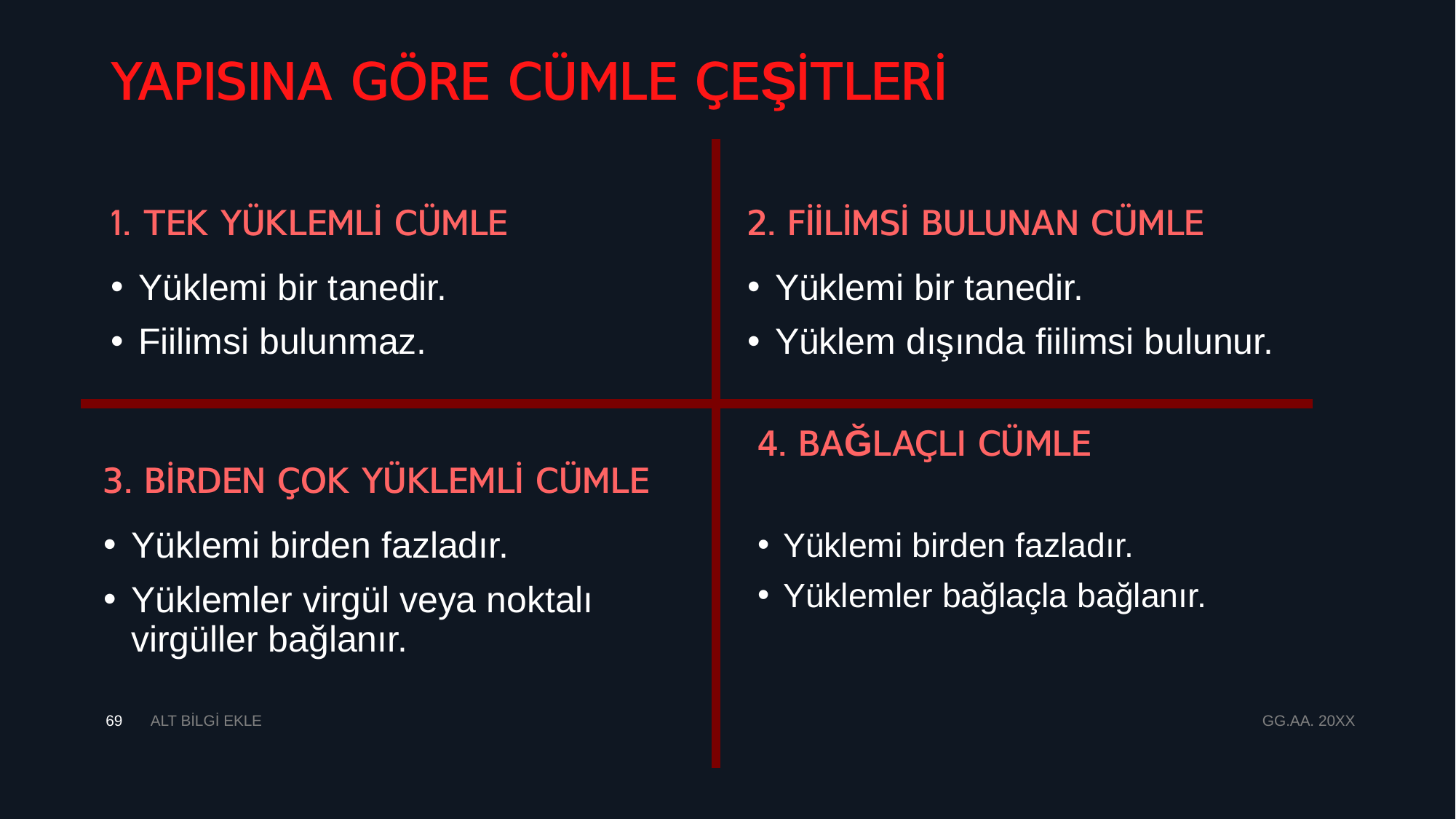

# YAPISINA GÖRE CÜMLE ÇEŞİTLERİ
1. TEK YÜKLEMLİ CÜMLE
2. FİİLİMSİ BULUNAN CÜMLE
Yüklemi bir tanedir.
Fiilimsi bulunmaz.
Yüklemi bir tanedir.
Yüklem dışında fiilimsi bulunur.
4. BAĞLAÇLI CÜMLE
3. BİRDEN ÇOK YÜKLEMLİ CÜMLE
Yüklemi birden fazladır.
Yüklemler virgül veya noktalı virgüller bağlanır.
Yüklemi birden fazladır.
Yüklemler bağlaçla bağlanır.
ALT BİLGİ EKLE
GG.AA. 20XX
69